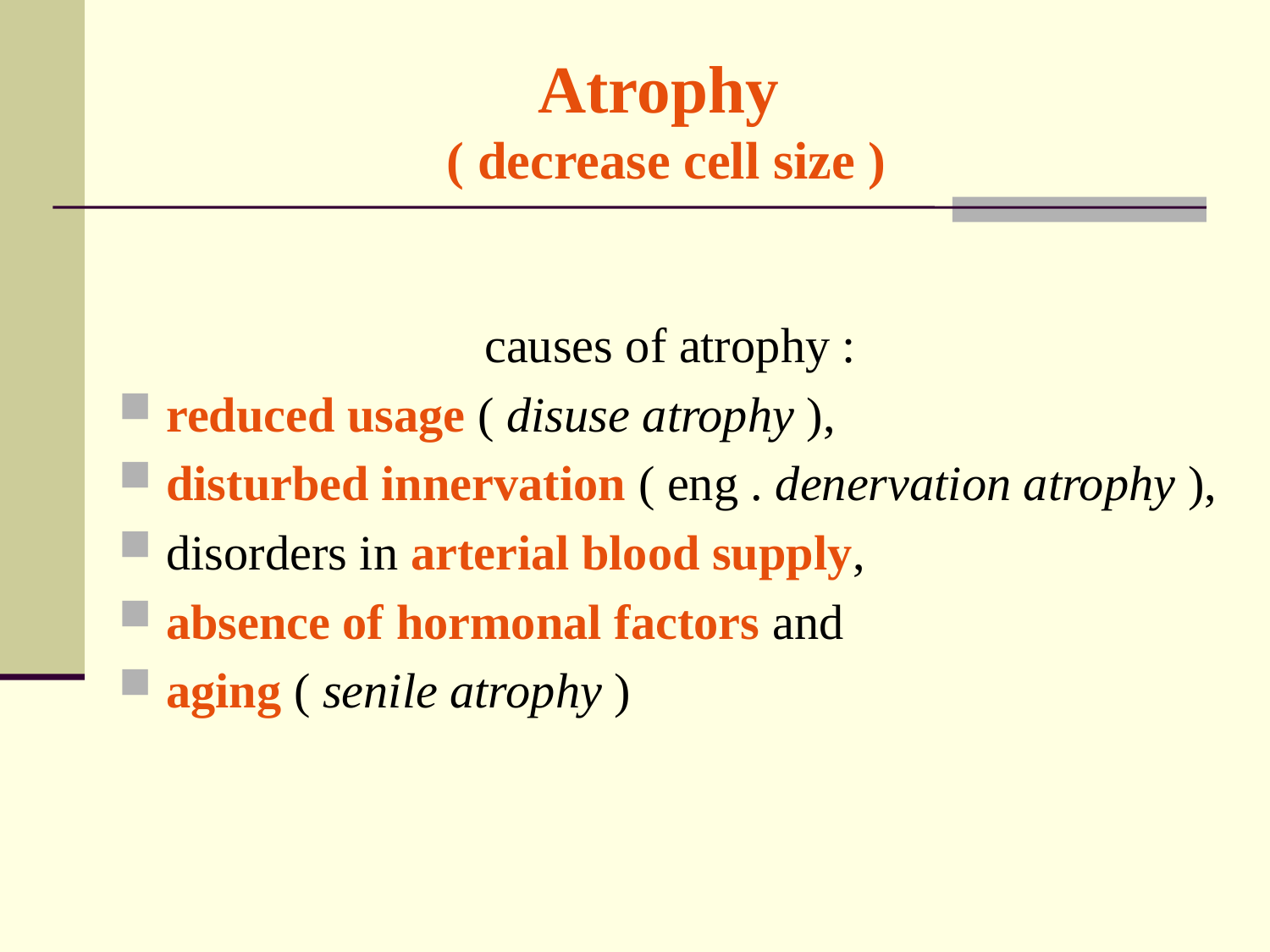

# Atrophy ( decrease cell size )
causes of atrophy :
reduced usage ( disuse atrophy ),
disturbed innervation ( eng . denervation atrophy ),
disorders in arterial blood supply,
absence of hormonal factors and
aging ( senile atrophy )